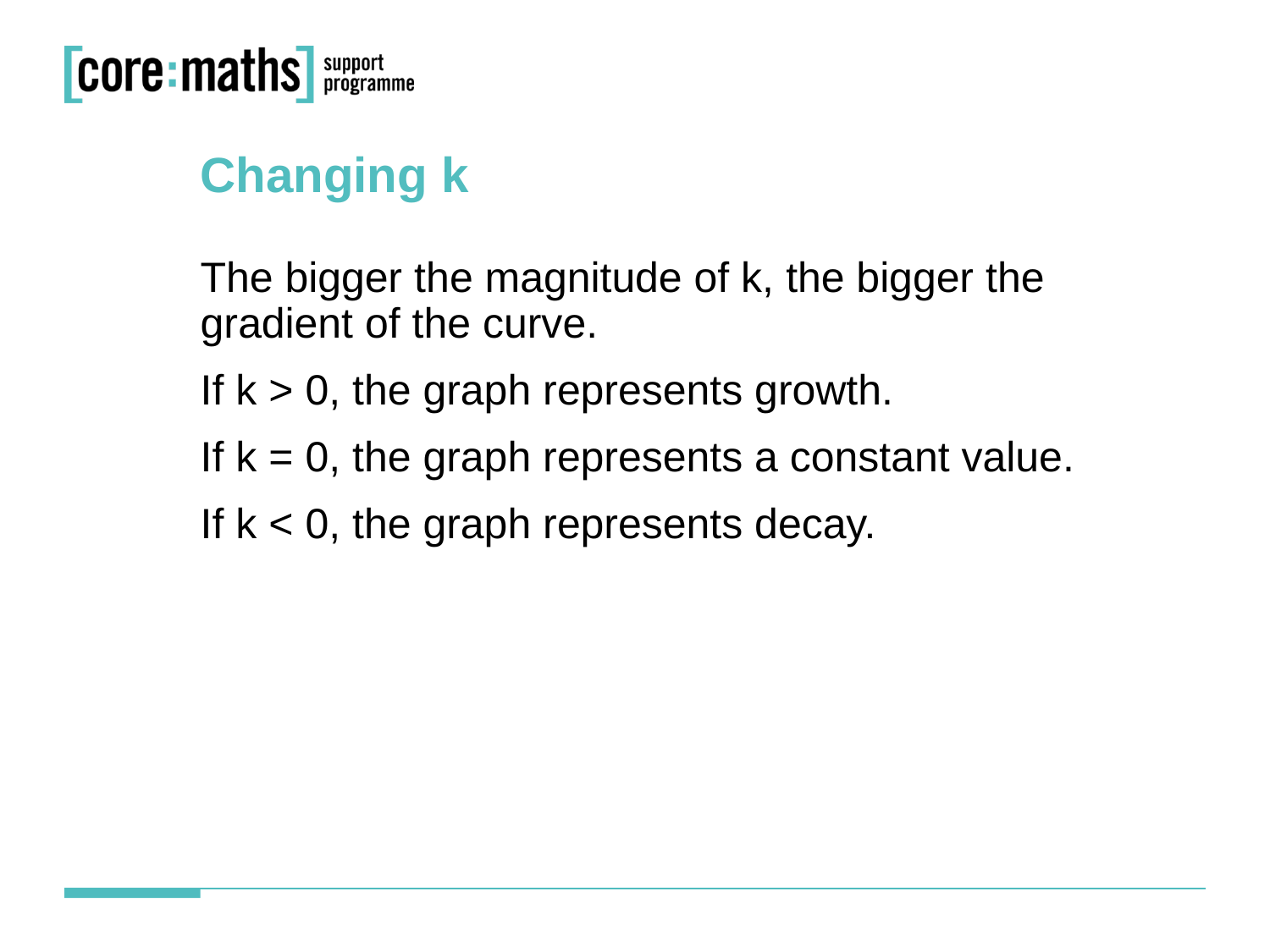

Changing k
The bigger the magnitude of k, the bigger the gradient of the curve.
If k > 0, the graph represents growth.
If k = 0, the graph represents a constant value.
If k < 0, the graph represents decay.